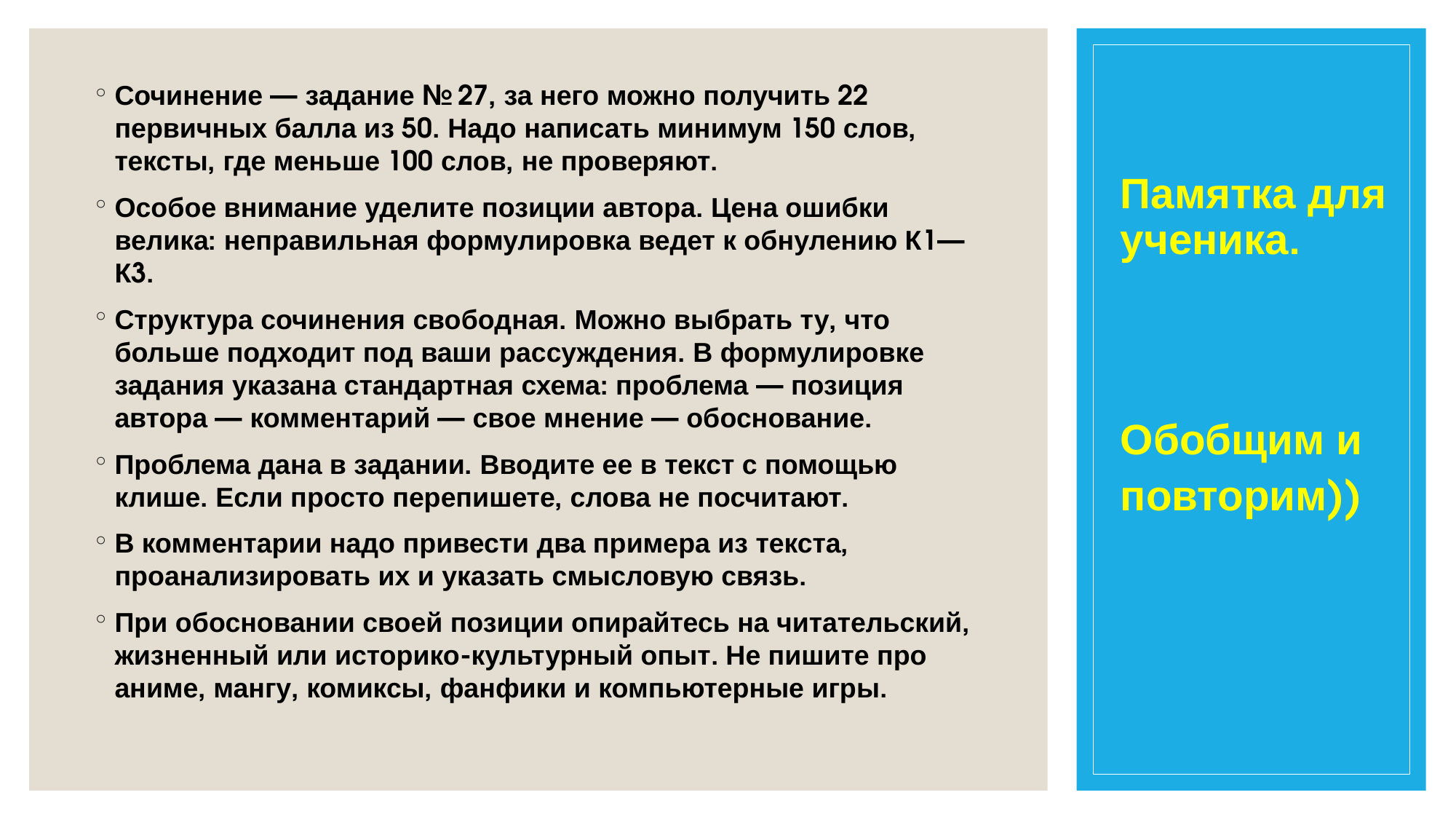

# Памятка для ученика.
Сочинение — задание № 27, за него можно получить 22 первичных балла из 50. Надо написать минимум 150 слов, тексты, где меньше 100 слов, не проверяют.
Особое внимание уделите позиции автора. Цена ошибки велика: неправильная формулировка ведет к обнулению К1—К3.
Структура сочинения свободная. Можно выбрать ту, что больше подходит под ваши рассуждения. В формулировке задания указана стандартная схема: проблема — позиция автора — комментарий — свое мнение — обоснование.
Проблема дана в задании. Вводите ее в текст с помощью клише. Если просто перепишете, слова не посчитают.
В комментарии надо привести два примера из текста, проанализировать их и указать смысловую связь.
При обосновании своей позиции опирайтесь на читательский, жизненный или историко-культурный опыт. Не пишите про аниме, мангу, комиксы, фанфики и компьютерные игры.

Обобщим и повторим))